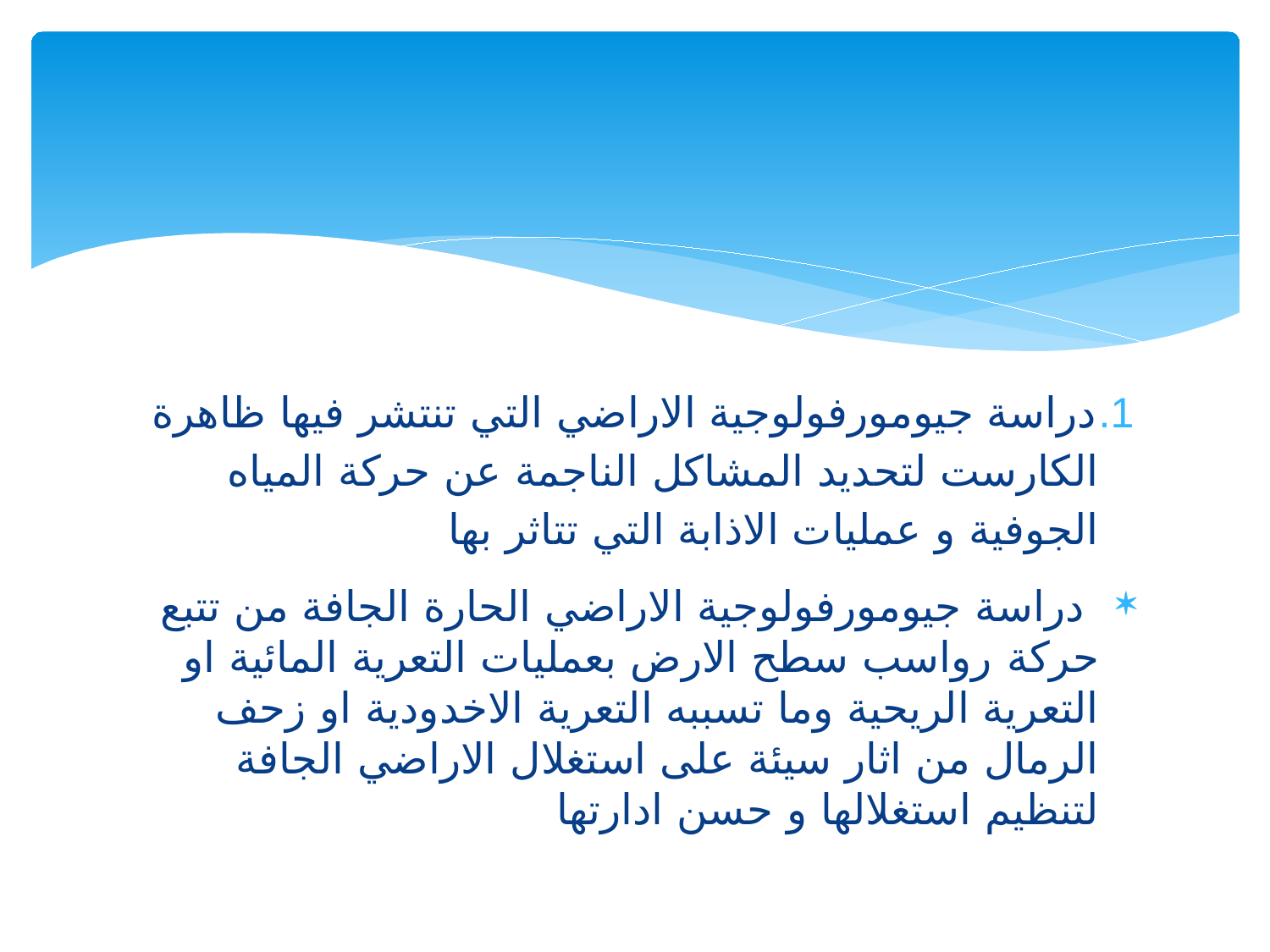

دراسة جيومورفولوجية الاراضي التي تنتشر فيها ظاهرة الكارست لتحديد المشاكل الناجمة عن حركة المياه الجوفية و عمليات الاذابة التي تتاثر بها
 دراسة جيومورفولوجية الاراضي الحارة الجافة من تتبع حركة رواسب سطح الارض بعمليات التعرية المائية او التعرية الريحية وما تسببه التعرية الاخدودية او زحف الرمال من اثار سيئة على استغلال الاراضي الجافة لتنظيم استغلالها و حسن ادارتها